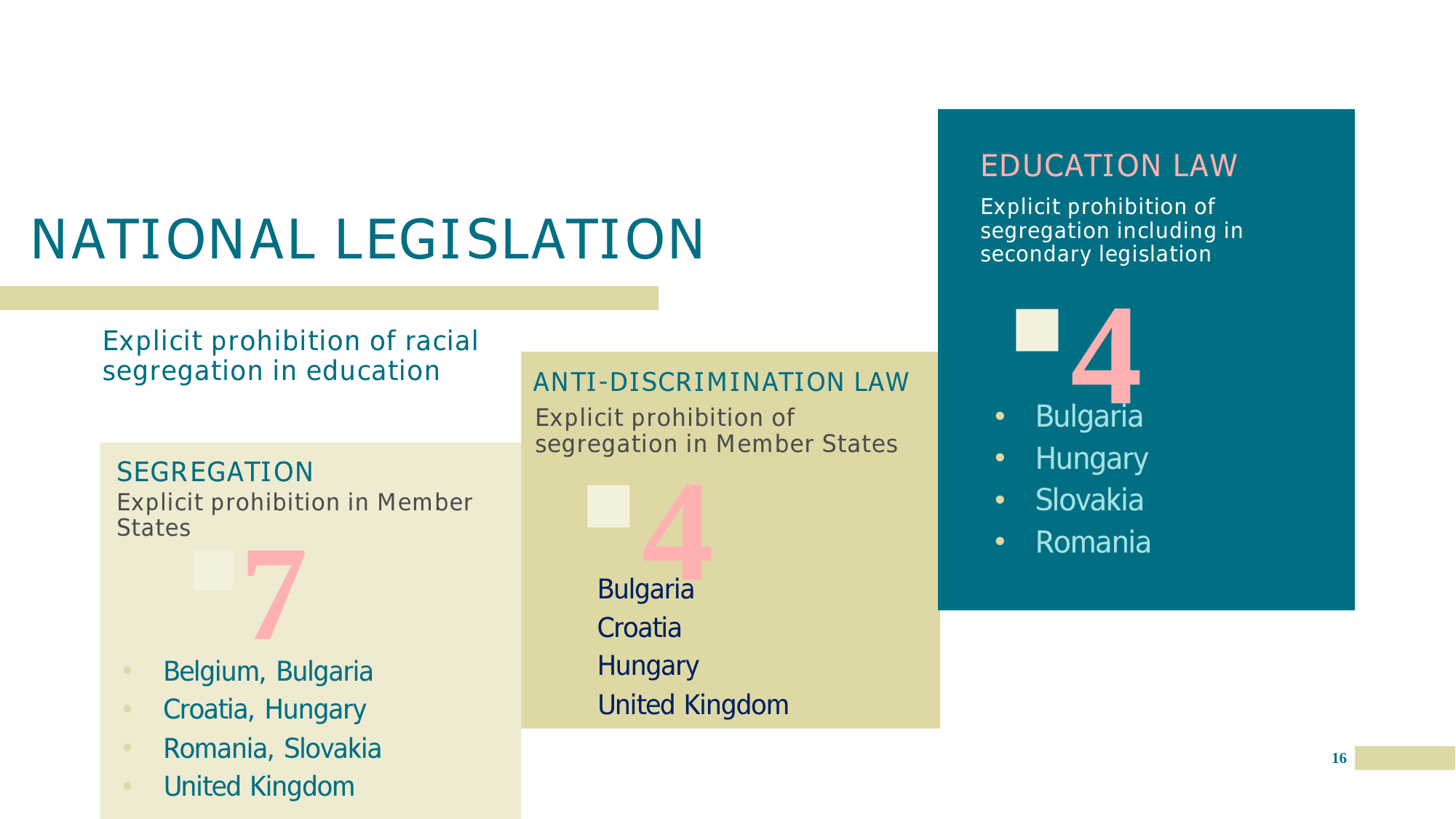

# NATIONAL LEGISLATION
EDUCATION LAW
Explicit prohibition of segregation including in secondary legislation
4
 ANTI-DISCRIMINATION LAW
Explicit prohibition of racial segregation in education
Bulgaria
Hungary
Slovakia
Romania
Explicit prohibition of segregation in Member States
4
SEGREGATION
Explicit prohibition in Member States
7
Bulgaria
Croatia
Hungary
United Kingdom
Belgium, Bulgaria
Croatia, Hungary
Romania, Slovakia
United Kingdom
16